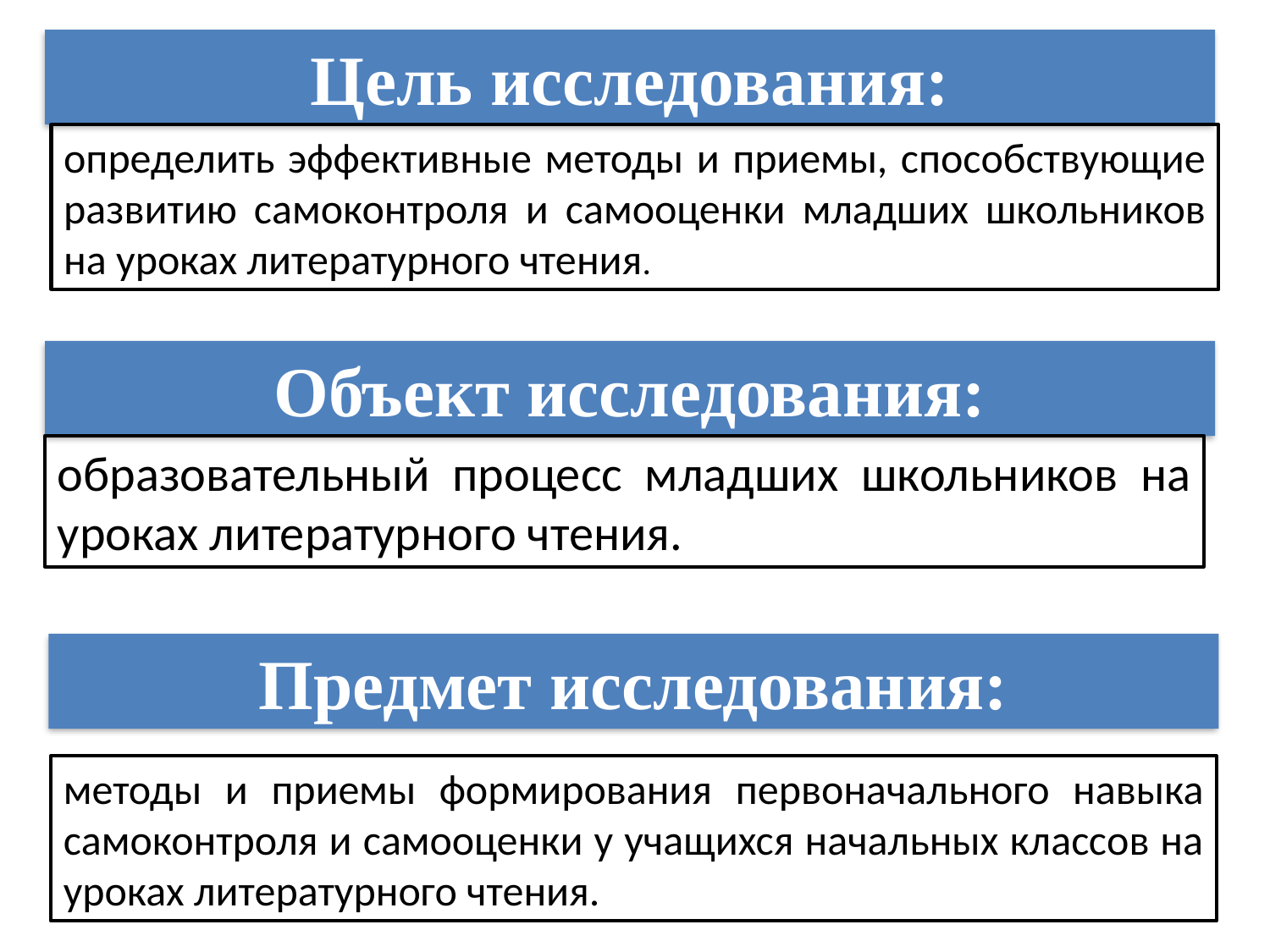

Цель исследования:
определить эффективные методы и приемы, способствующие развитию самоконтроля и самооценки младших школьников на уроках литературного чтения.
Объект исследования:
образовательный процесс младших школьников на уроках литературного чтения.
Предмет исследования:
методы и приемы формирования первоначального навыка самоконтроля и самооценки у учащихся начальных классов на уроках литературного чтения.